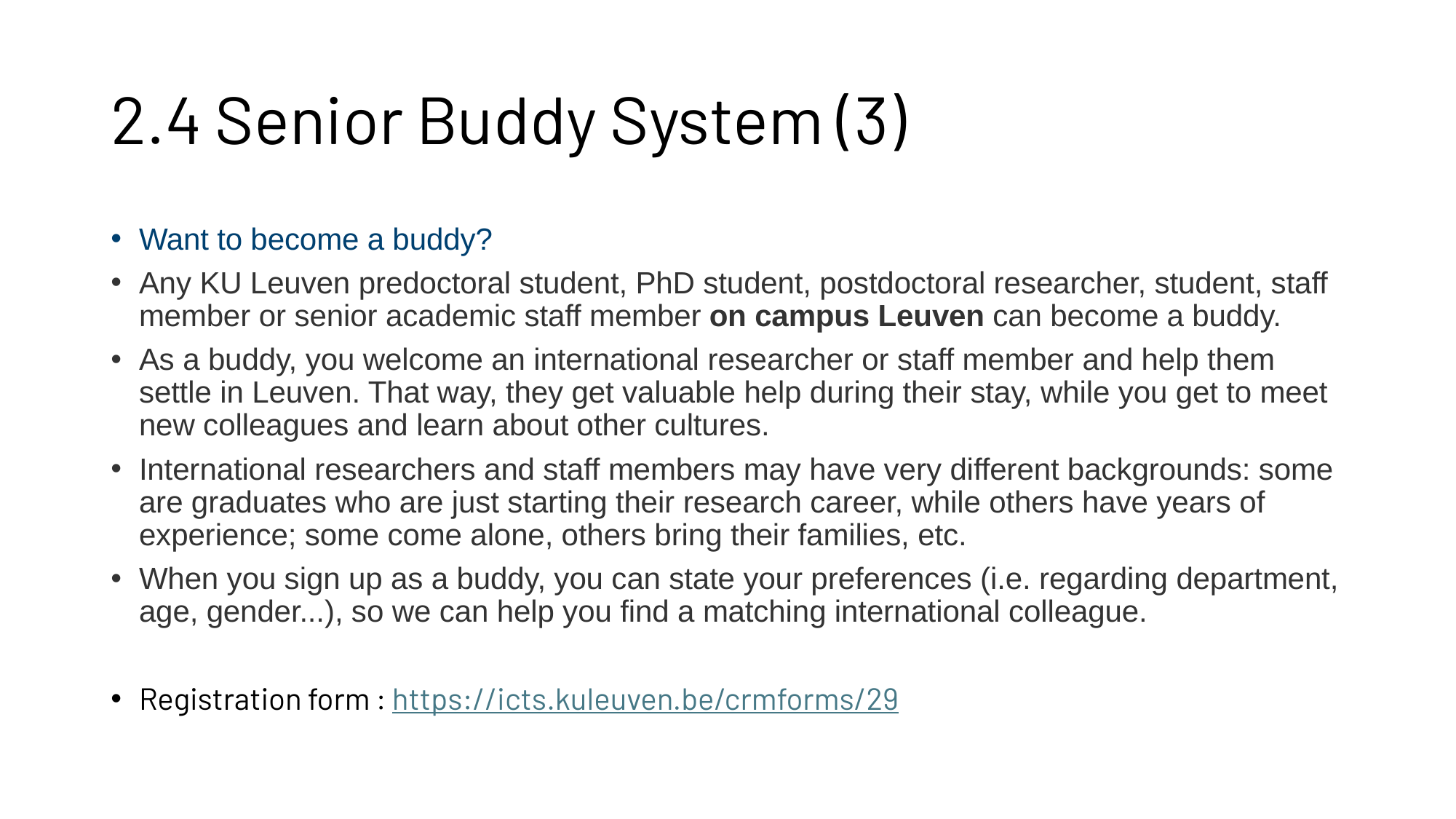

# 2.4 Senior Buddy System (3)
Want to become a buddy?
Any KU Leuven predoctoral student, PhD student, postdoctoral researcher, student, staff member or senior academic staff member on campus Leuven can become a buddy.
As a buddy, you welcome an international researcher or staff member and help them settle in Leuven. That way, they get valuable help during their stay, while you get to meet new colleagues and learn about other cultures.
International researchers and staff members may have very different backgrounds: some are graduates who are just starting their research career, while others have years of experience; some come alone, others bring their families, etc.
When you sign up as a buddy, you can state your preferences (i.e. regarding department, age, gender...), so we can help you find a matching international colleague.

Registration form : https://icts.kuleuven.be/crmforms/29